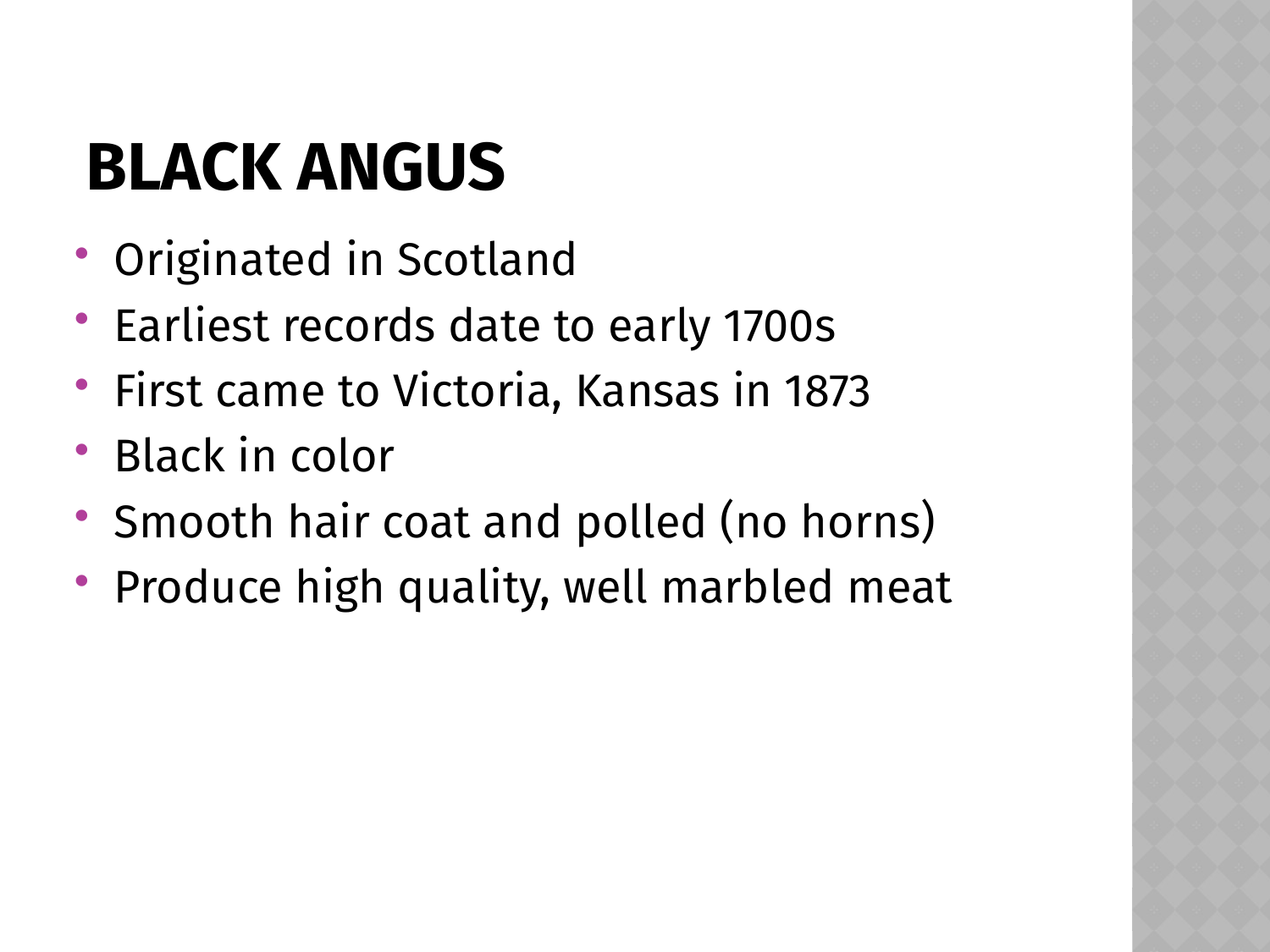

# Black Angus
Originated in Scotland
Earliest records date to early 1700s
First came to Victoria, Kansas in 1873
Black in color
Smooth hair coat and polled (no horns)
Produce high quality, well marbled meat